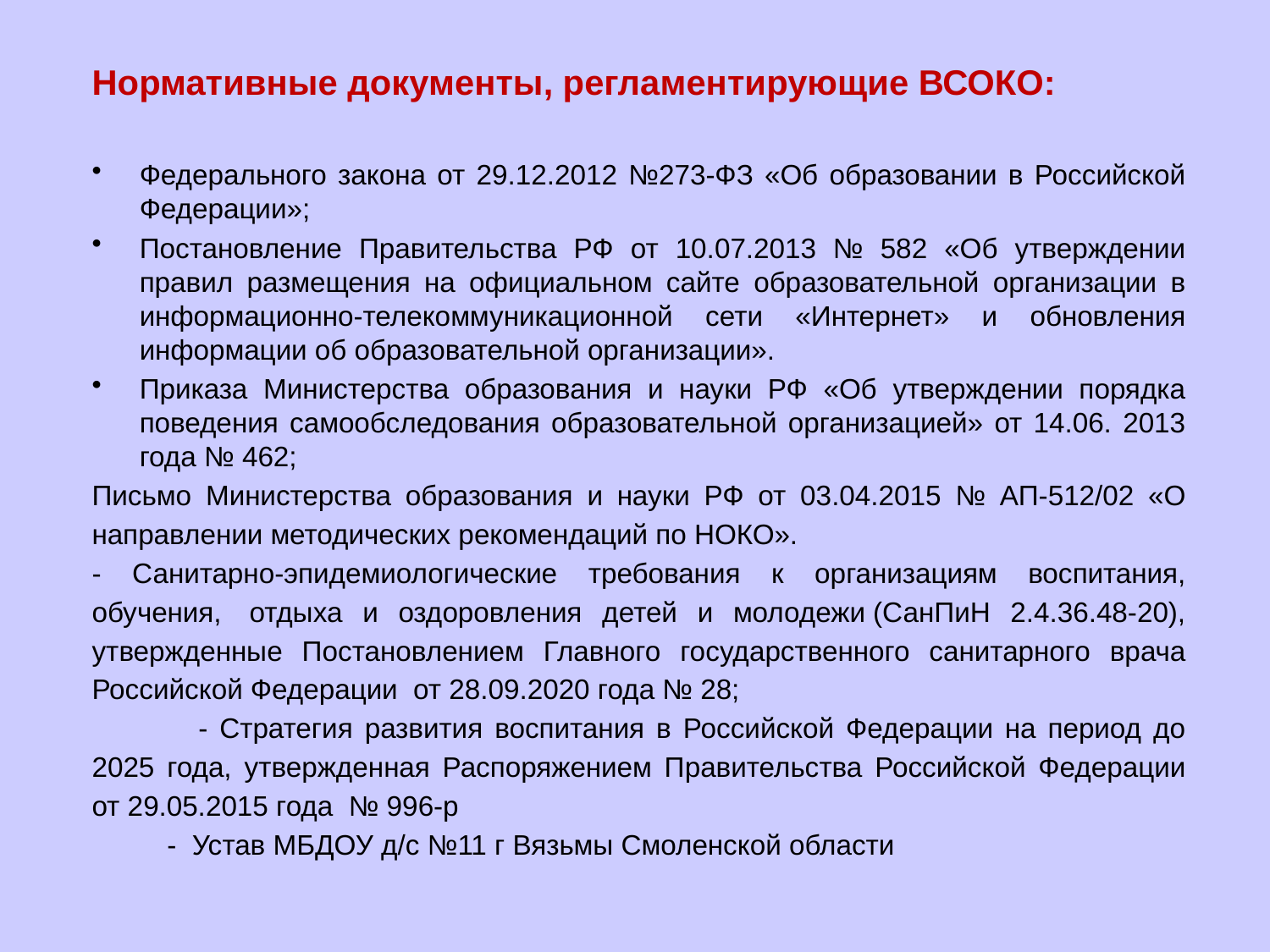

Нормативные документы, регламентирующие ВСОКО:

Федерального закона от 29.12.2012 №273-ФЗ «Об образовании в Российской Федерации»;
Постановление Правительства РФ от 10.07.2013 № 582 «Об утверждении правил размещения на официальном сайте образовательной организации в информационно-телекоммуникационной сети «Интернет» и обновления информации об образовательной организации».
Приказа Министерства образования и науки РФ «Об утверждении порядка поведения самообследования образовательной организацией» от 14.06. 2013 года № 462;
Письмо Министерства образования и науки РФ от 03.04.2015 № АП-512/02 «О направлении методических рекомендаций по НОКО».
- Санитарно-эпидемиологические требования к организациям воспитания, обучения,  отдыха и оздоровления детей и молодежи (СанПиН 2.4.36.48-20), утвержденные Постановлением Главного государственного санитарного врача Российской Федерации  от 28.09.2020 года № 28;
           - Стратегия развития воспитания в Российской Федерации на период до 2025 года, утвержденная Распоряжением Правительства Российской Федерации от 29.05.2015 года  № 996-р
        -  Устав МБДОУ д/с №11 г Вязьмы Смоленской области